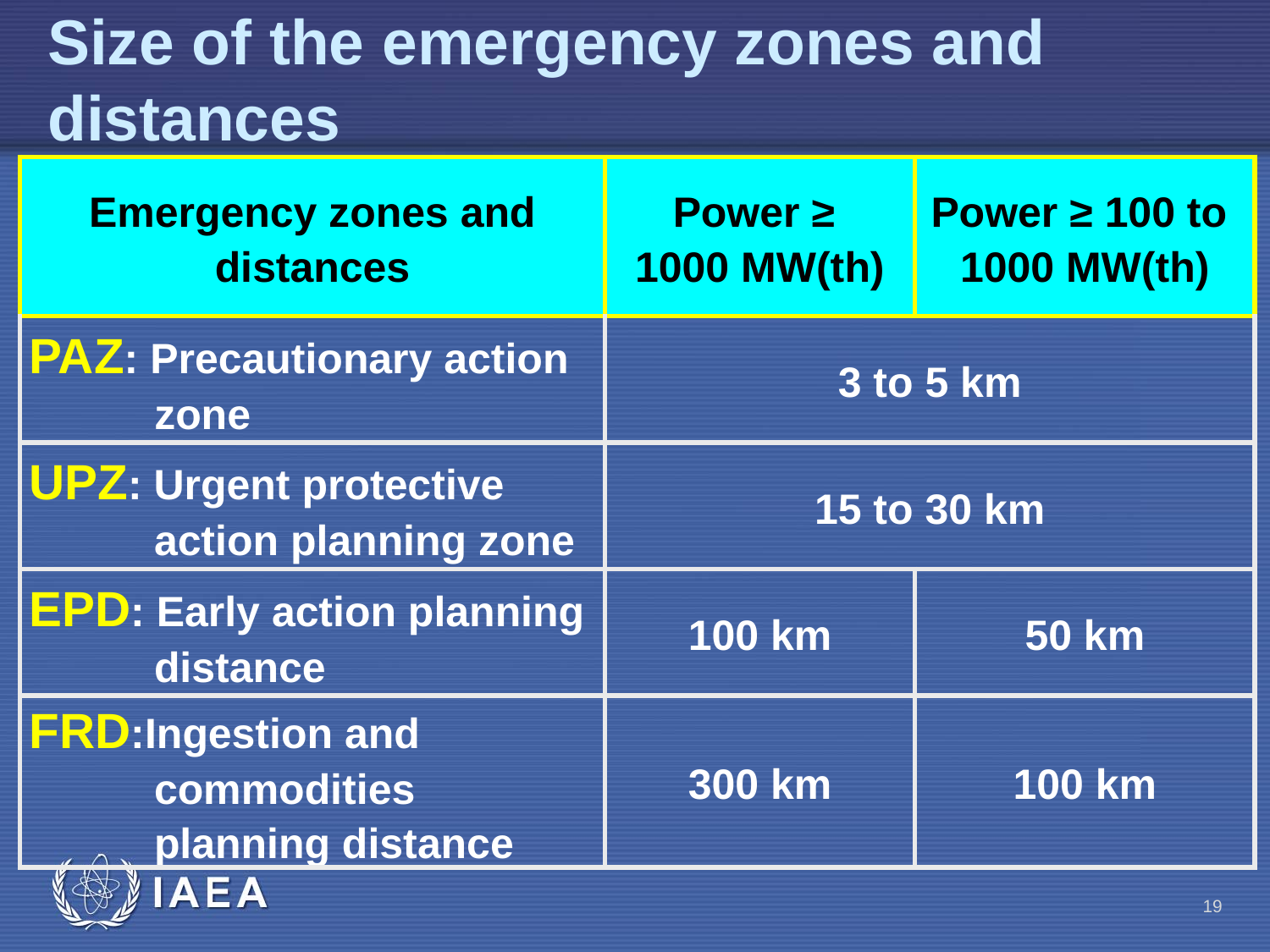

# Size of the emergency zones and distances
| Emergency zones and distances | Power ≥ 1000 MW(th) | Power ≥ 100 to 1000 MW(th) |
| --- | --- | --- |
| PAZ: Precautionary action zone | 3 to 5 km |  |
| UPZ: Urgent protective action planning zone | 15 to 30 km |  |
| EPD: Early action planning distance | 100 km | 50 km |
| FRD:Ingestion and commodities planning distance | 300 km | 100 km |

19